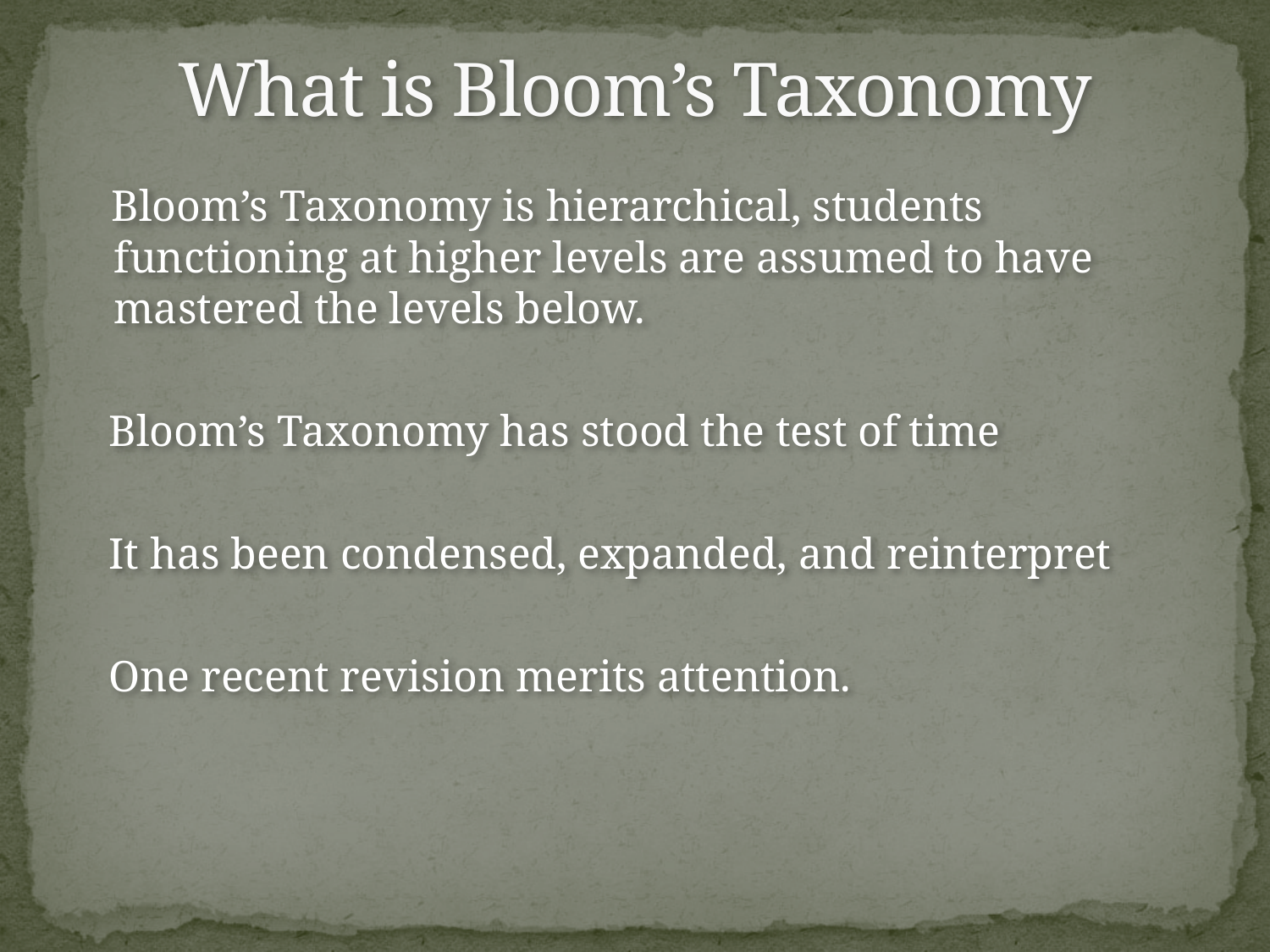

# What is Bloom’s Taxonomy
   Bloom’s Taxonomy is hierarchical, students functioning at higher levels are assumed to have mastered the levels below.

   Bloom’s Taxonomy has stood the test of time

   It has been condensed, expanded, and reinterpret

   One recent revision merits attention.